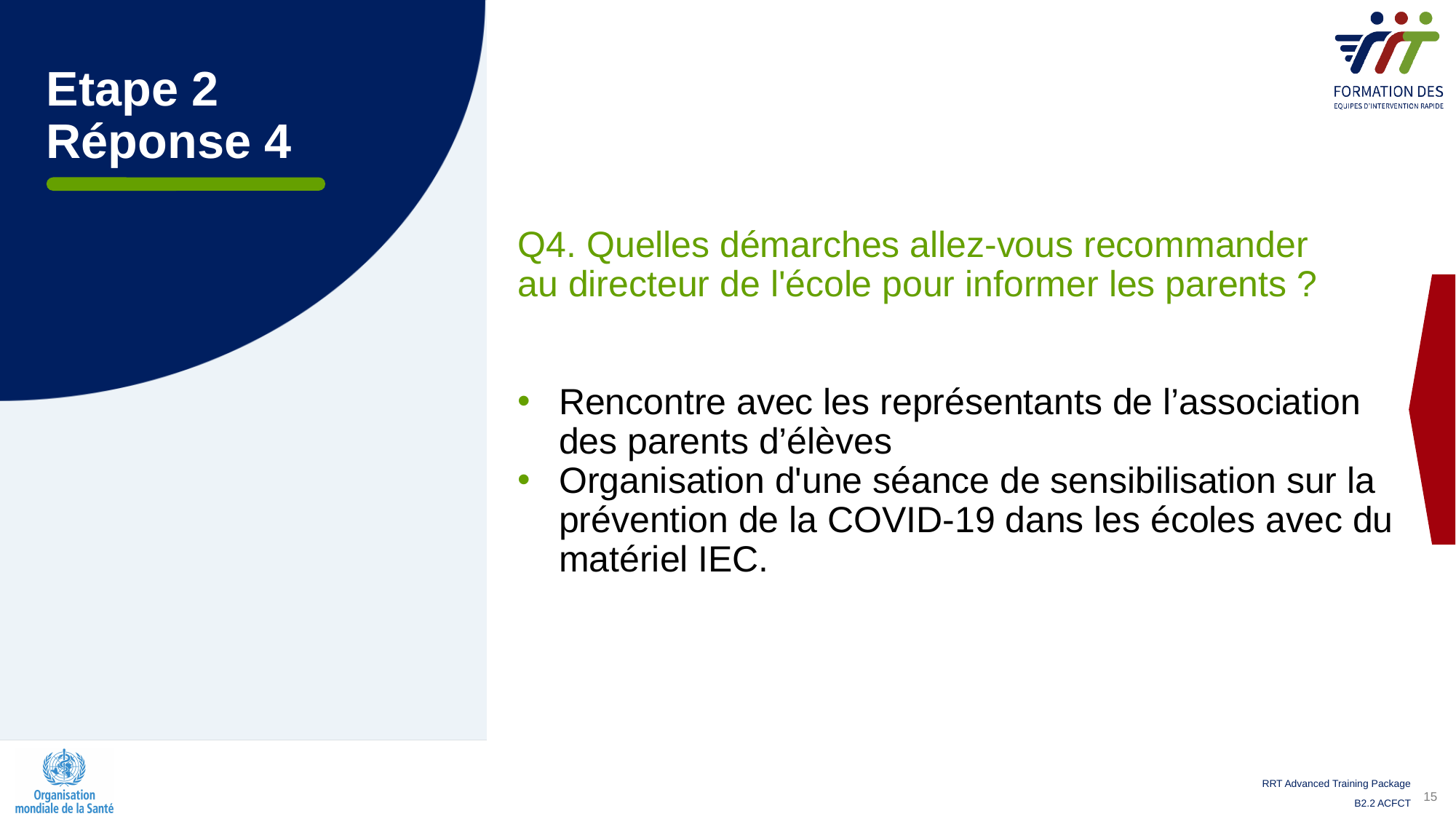

Etape 2
Réponse 4
Q4. Quelles démarches allez-vous recommander  au directeur de l'école pour informer les parents ?

Rencontre avec les représentants de l’association des parents d’élèves
Organisation d'une séance de sensibilisation sur la prévention de la COVID-19 dans les écoles avec du matériel IEC.